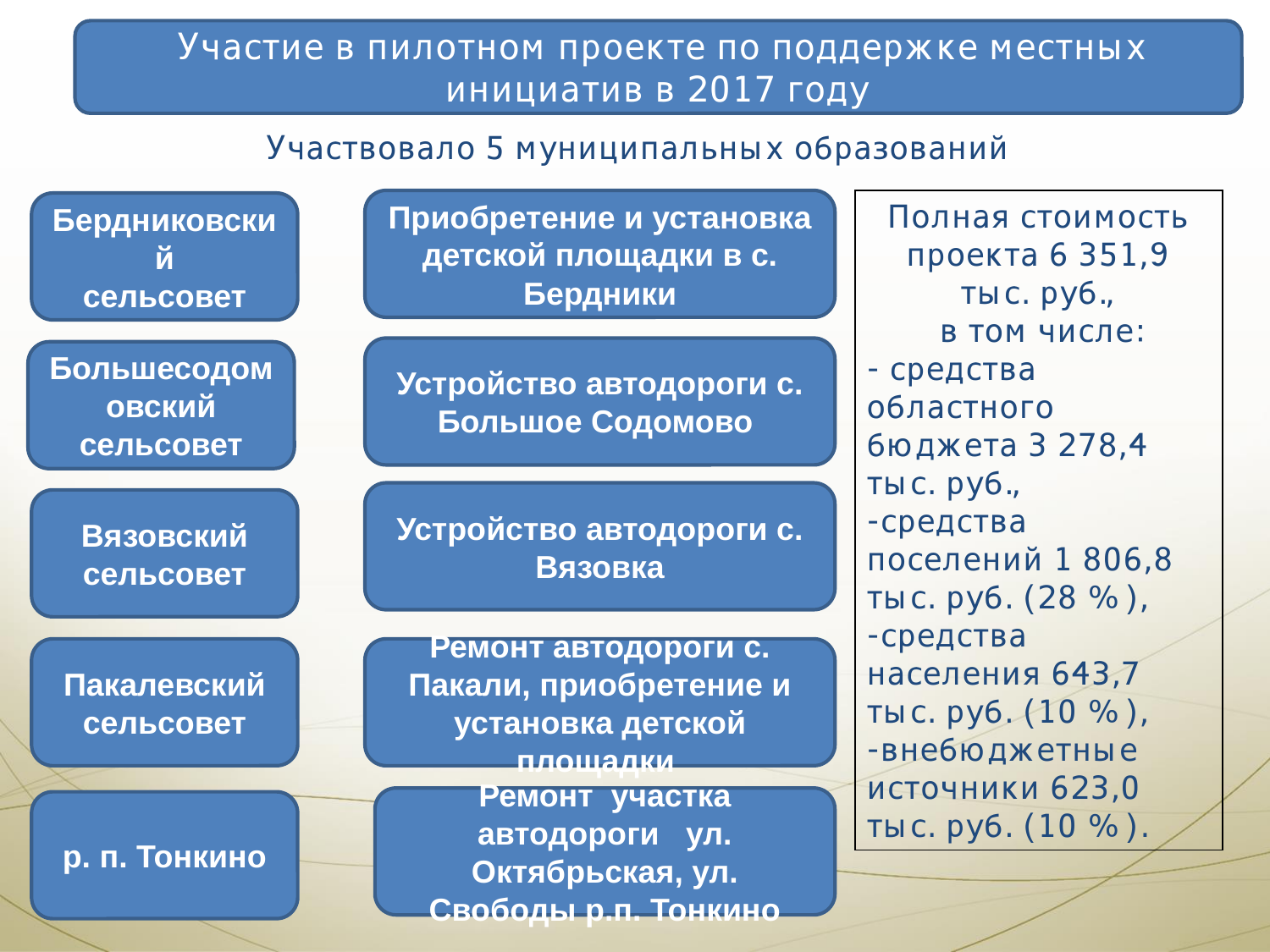

Участие в пилотном проекте по поддержке местных инициатив в 2017 году
Участвовало 5 муниципальных образований

Приобретение и установка детской площадки в с. Бердники
Полная стоимость проекта 6 351,9 тыс. руб.,
 в том числе:
- средства областного бюджета 3 278,4 тыс. руб.,
-средства поселений 1 806,8 тыс. руб. (28 %),
-средства населения 643,7 тыс. руб. (10 %),
-внебюджетные источники 623,0 тыс. руб. (10 %).
Бердниковский
сельсовет
Устройство автодороги с. Большое Содомово
Большесодомовский сельсовет

Устройство автодороги с. Вязовка
Вязовский сельсовет
Пакалевский сельсовет
Ремонт автодороги с. Пакали, приобретение и установка детской площадки
Ремонт  участка автодороги   ул. Октябрьская, ул. Свободы р.п. Тонкино
р. п. Тонкино
68